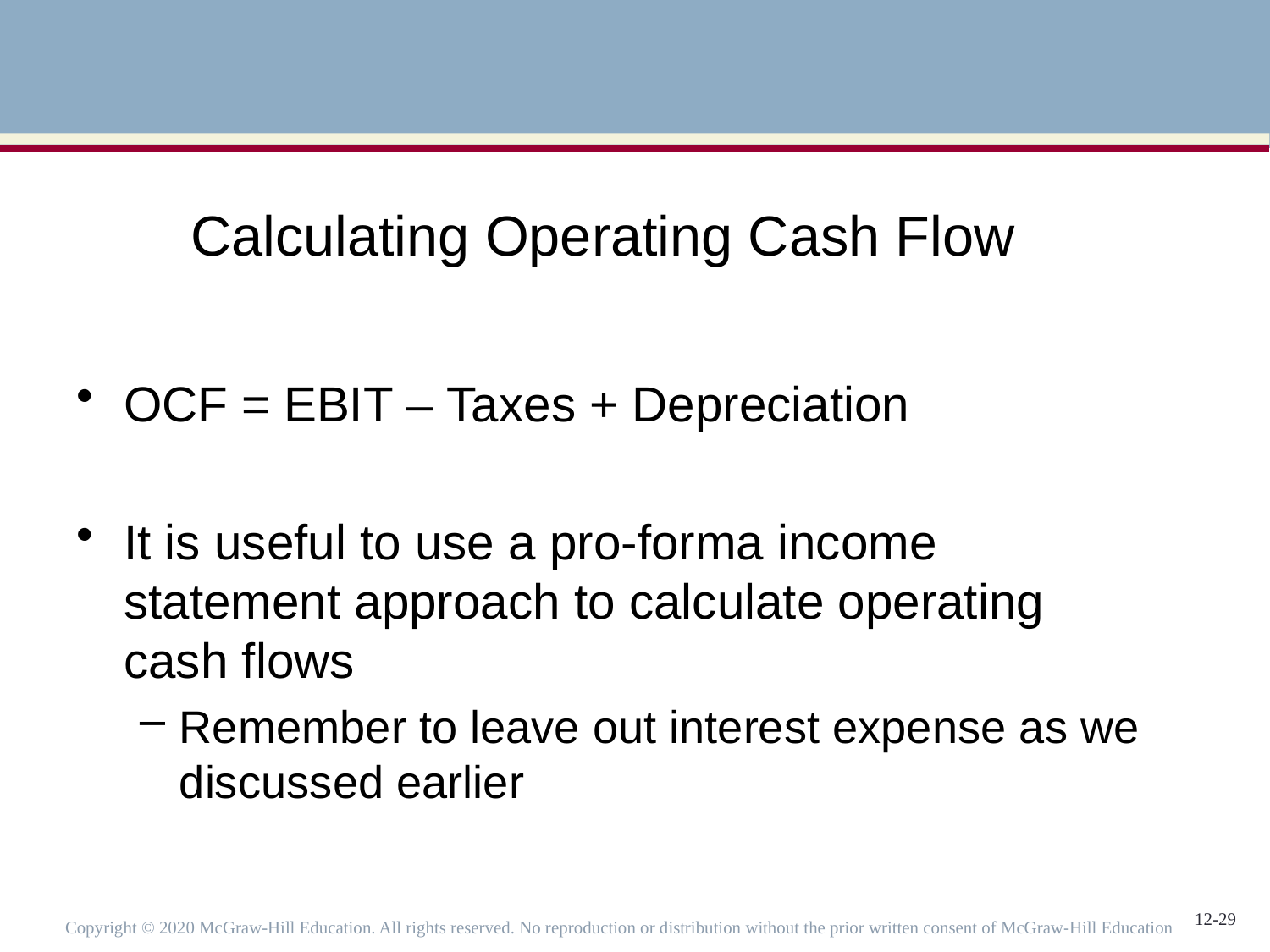

Calculating Operating Cash Flow
OCF = EBIT – Taxes + Depreciation

It is useful to use a pro-forma income statement approach to calculate operating cash flows
Remember to leave out interest expense as we discussed earlier
Copyright © 2020 McGraw-Hill Education. All rights reserved. No reproduction or distribution without the prior written consent of McGraw-Hill Education